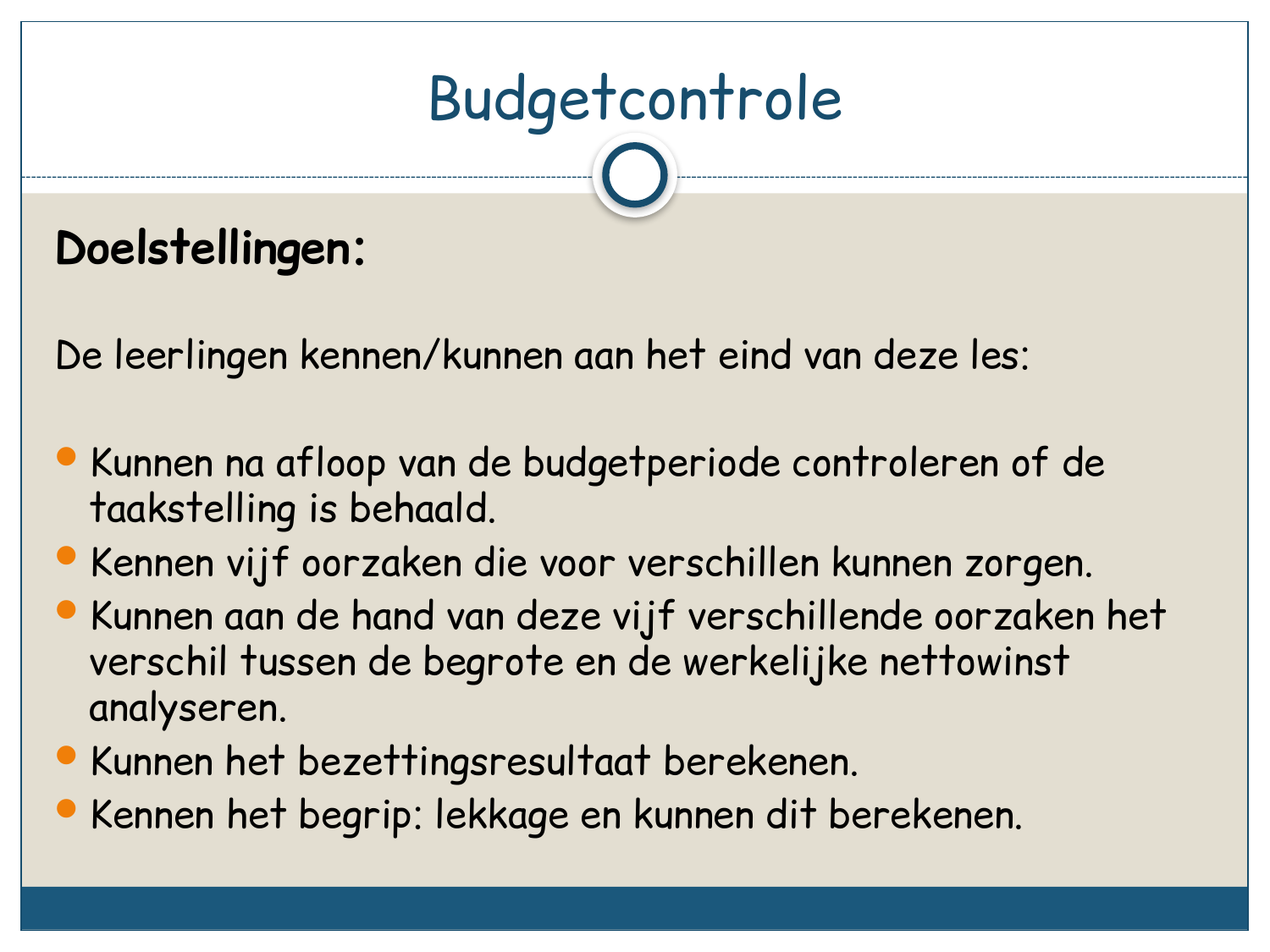

# Budgetcontrole
Doelstellingen:

De leerlingen kennen/kunnen aan het eind van deze les:

Kunnen na afloop van de budgetperiode controleren of de taakstelling is behaald.
Kennen vijf oorzaken die voor verschillen kunnen zorgen.
Kunnen aan de hand van deze vijf verschillende oorzaken het verschil tussen de begrote en de werkelijke nettowinst analyseren.
Kunnen het bezettingsresultaat berekenen.
Kennen het begrip: lekkage en kunnen dit berekenen.